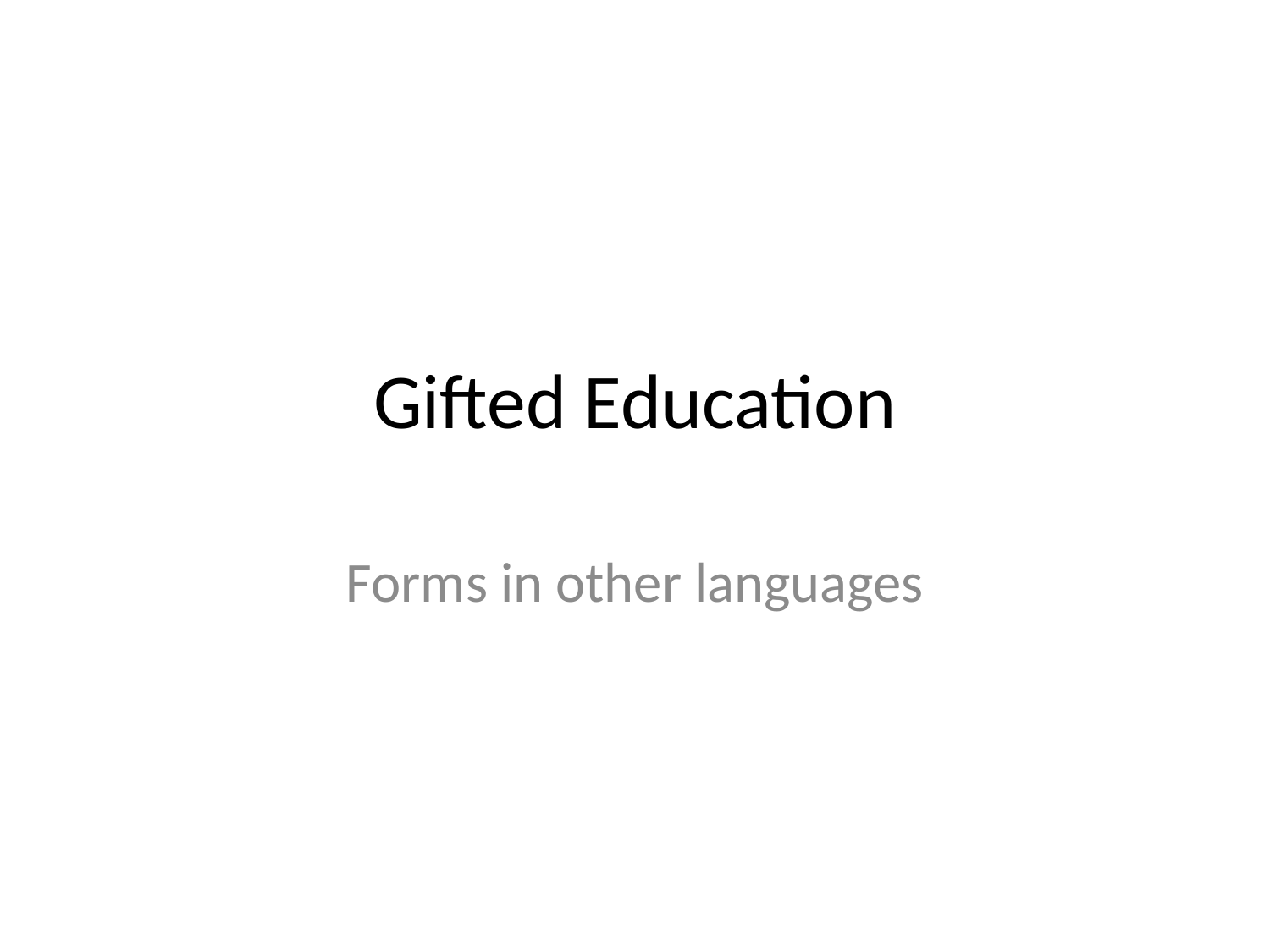

# Gifted Education
Forms in other languages